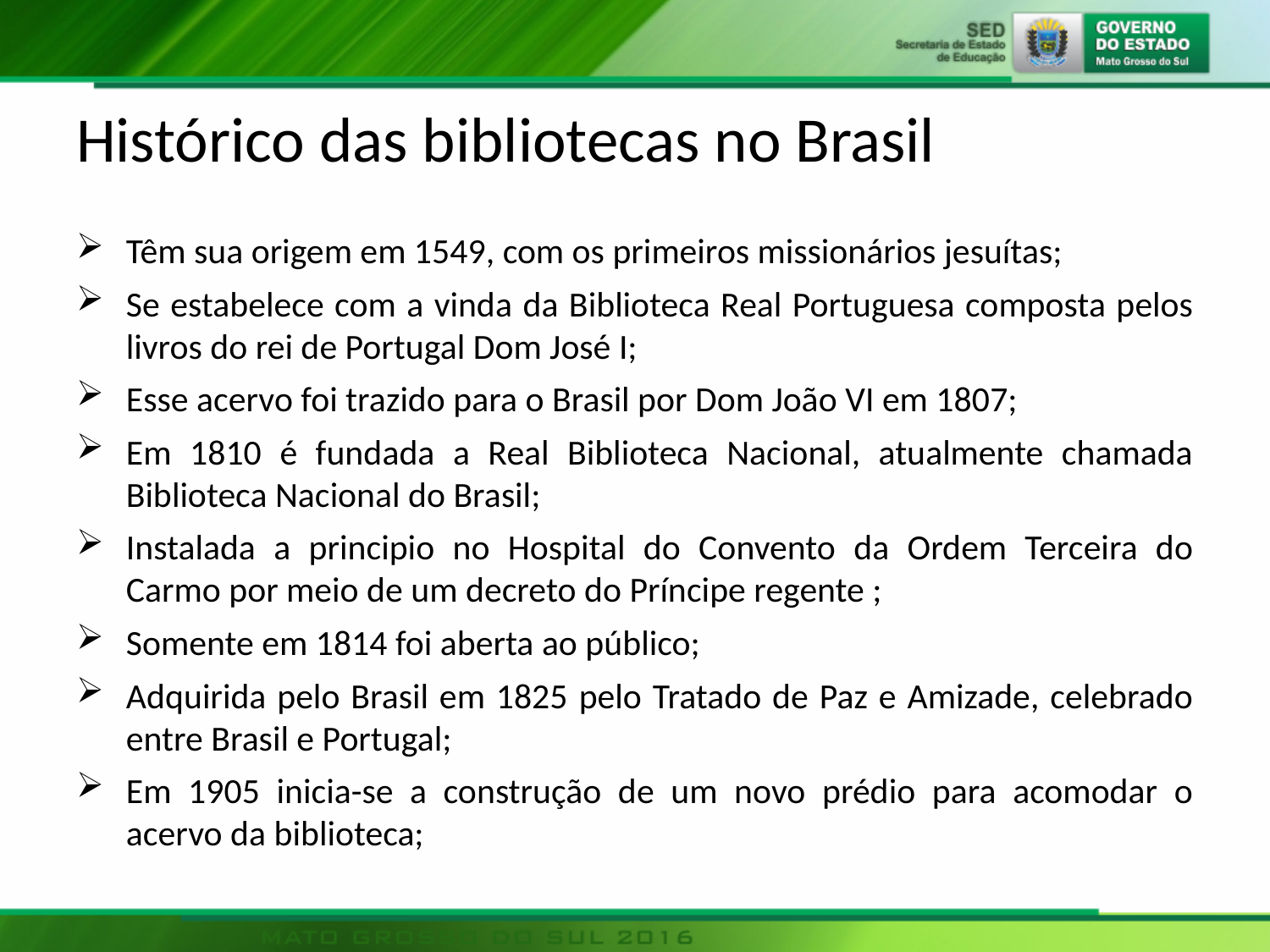

# Histórico das bibliotecas no Brasil
Têm sua origem em 1549, com os primeiros missionários jesuítas;
Se estabelece com a vinda da Biblioteca Real Portuguesa composta pelos livros do rei de Portugal Dom José I;
Esse acervo foi trazido para o Brasil por Dom João VI em 1807;
Em 1810 é fundada a Real Biblioteca Nacional, atualmente chamada Biblioteca Nacional do Brasil;
Instalada a principio no Hospital do Convento da Ordem Terceira do Carmo por meio de um decreto do Príncipe regente ;
Somente em 1814 foi aberta ao público;
Adquirida pelo Brasil em 1825 pelo Tratado de Paz e Amizade, celebrado entre Brasil e Portugal;
Em 1905 inicia-se a construção de um novo prédio para acomodar o acervo da biblioteca;